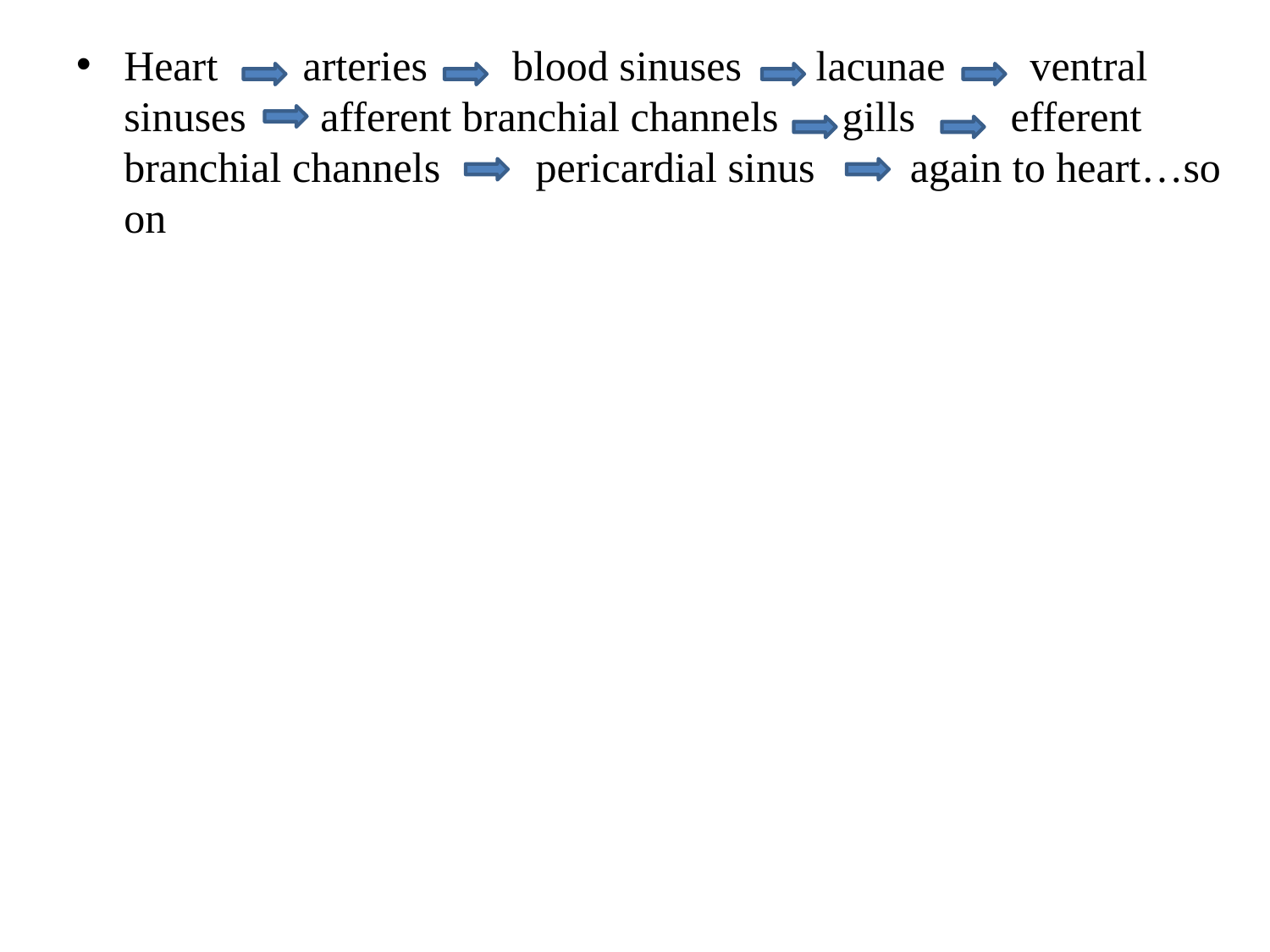

Heart        arteries        blood sinuses       lacunae        ventral sinuses       afferent branchial channels      gills         efferent branchial channels         pericardial sinus         again to heart…so on